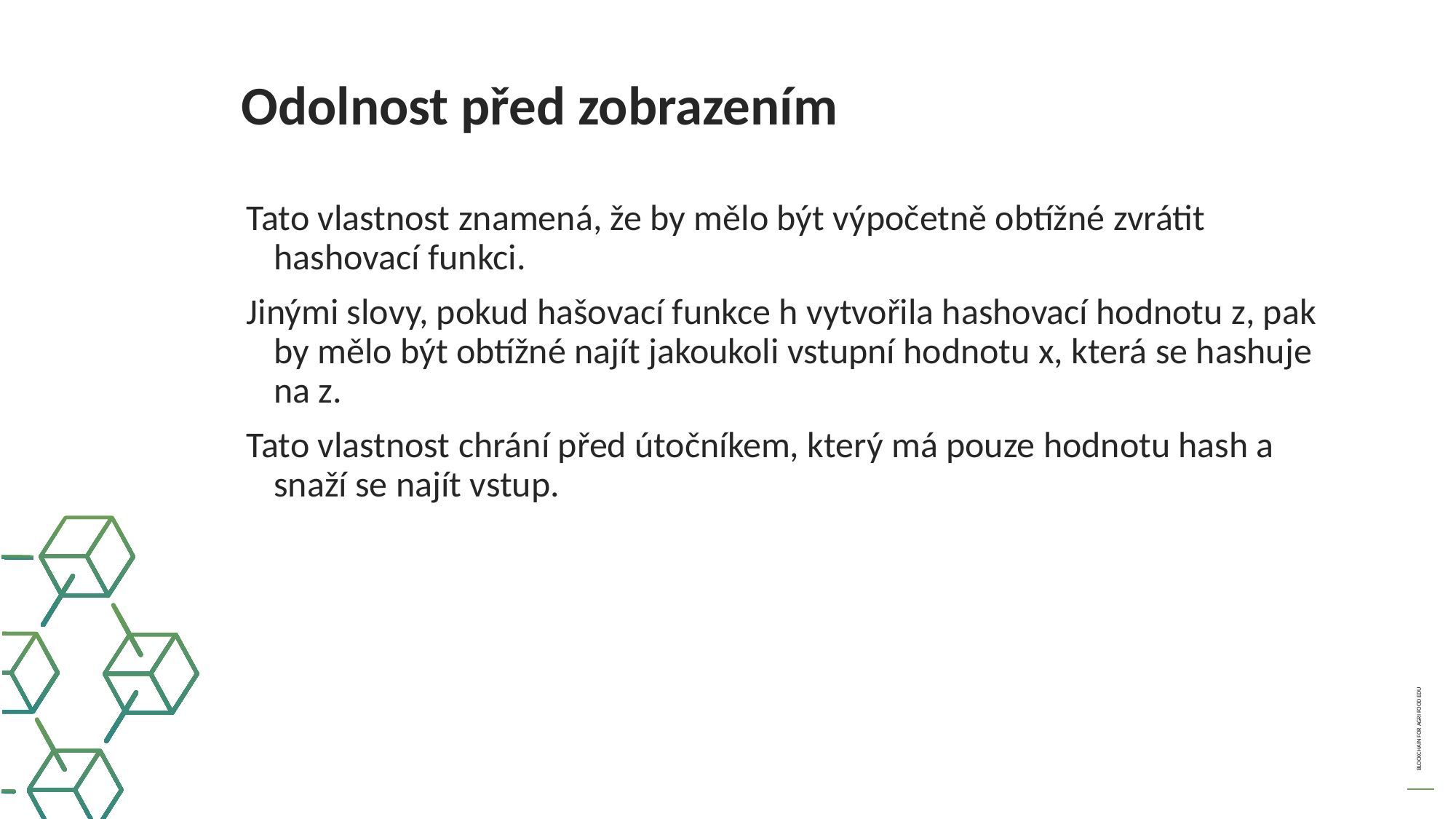

Odolnost před zobrazením
Tato vlastnost znamená, že by mělo být výpočetně obtížné zvrátit hashovací funkci.
Jinými slovy, pokud hašovací funkce h vytvořila hashovací hodnotu z, pak by mělo být obtížné najít jakoukoli vstupní hodnotu x, která se hashuje na z.
Tato vlastnost chrání před útočníkem, který má pouze hodnotu hash a snaží se najít vstup.